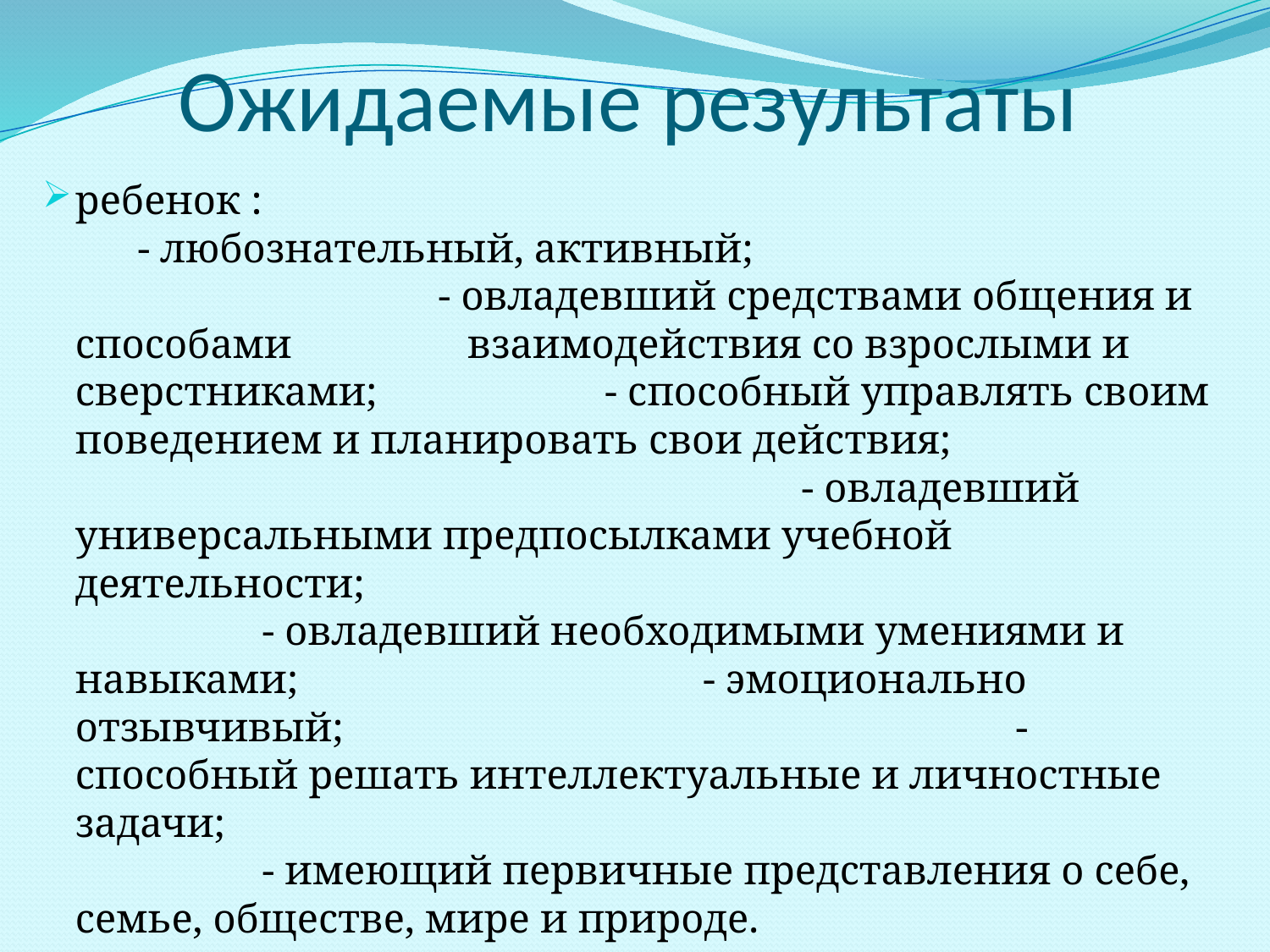

# Ожидаемые результаты
ребенок :                                                                                                    - любознательный, активный;                                                                                 - овладевший средствами общения и способами                 взаимодействия со взрослыми и сверстниками;                      - способный управлять своим поведением и планировать свои действия;                                                                                                 - овладевший универсальными предпосылками учебной деятельности;                                                                                                      - овладевший необходимыми умениями и навыками;                                       - эмоционально отзывчивый;                                                                 -способный решать интеллектуальные и личностные задачи;                                                                                                                   - имеющий первичные представления о себе, семье, обществе, мире и природе.